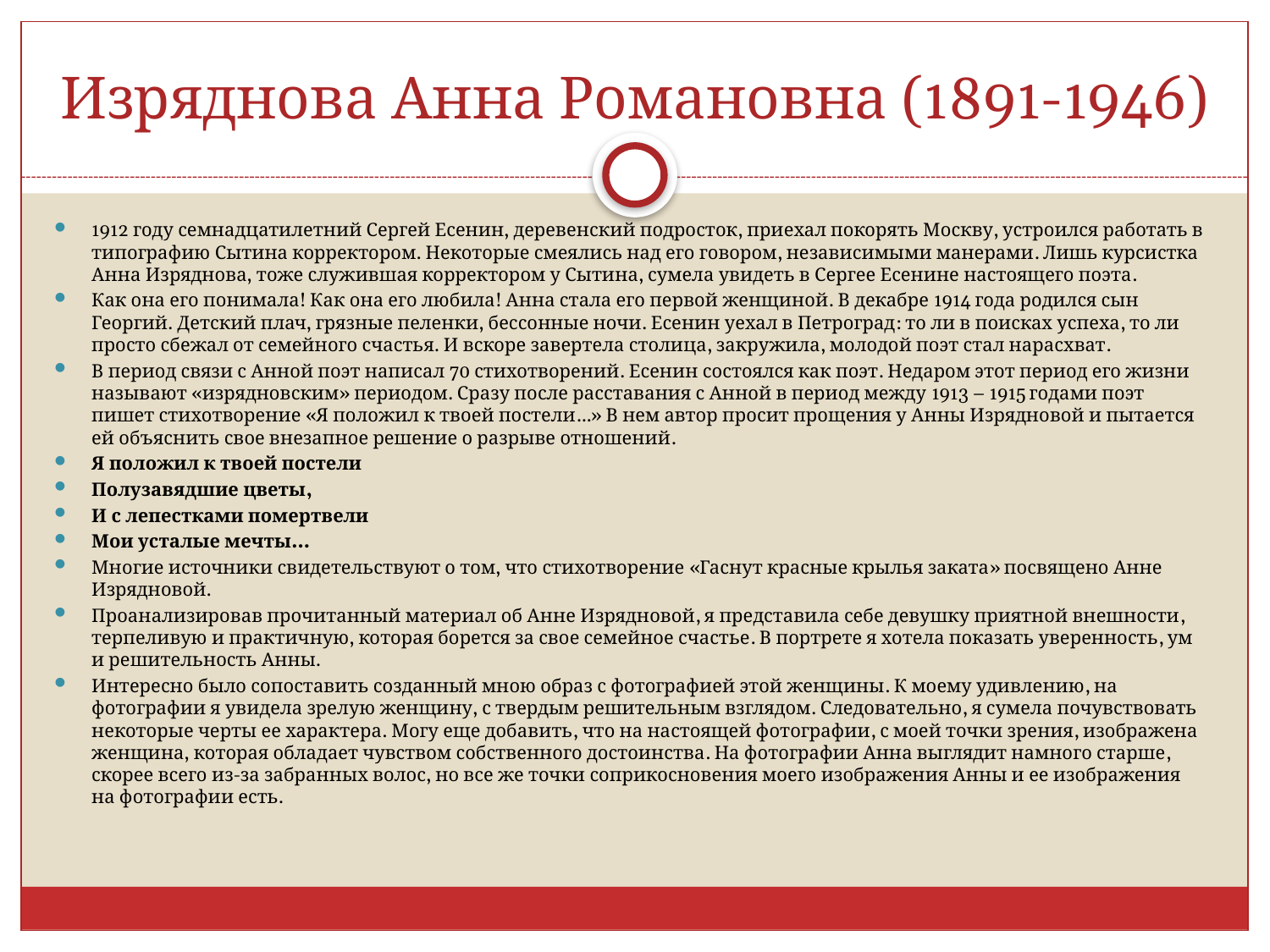

# Изряднова Анна Романовна (1891-1946)
1912 году семнадцатилетний Сергей Есенин, деревенский подросток, приехал покорять Москву, устроился работать в типографию Сытина корректором. Некоторые смеялись над его говором, независимыми манерами. Лишь курсистка Анна Изряднова, тоже служившая корректором у Сытина, сумела увидеть в Сергее Есенине настоящего поэта.
Как она его понимала! Как она его любила! Анна стала его первой женщиной. В декабре 1914 года родился сын Георгий. Детский плач, грязные пеленки, бессонные ночи. Есенин уехал в Петроград: то ли в поисках успеха, то ли просто сбежал от семейного счастья. И вскоре завертела столица, закружила, молодой поэт стал нарасхват.
В период связи с Анной поэт написал 70 стихотворений. Есенин состоялся как поэт. Недаром этот период его жизни называют «изрядновским» периодом. Сразу после расставания с Анной в период между 1913 – 1915 годами поэт пишет стихотворение «Я положил к твоей постели…» В нем автор просит прощения у Анны Изрядновой и пытается ей объяснить свое внезапное решение о разрыве отношений.
Я положил к твоей постели
Полузавядшие цветы,
И с лепестками помертвели
Мои усталые мечты...
Многие источники свидетельствуют о том, что стихотворение «Гаснут красные крылья заката» посвящено Анне Изрядновой.
Проанализировав прочитанный материал об Анне Изрядновой, я представила себе девушку приятной внешности, терпеливую и практичную, которая борется за свое семейное счастье. В портрете я хотела показать уверенность, ум и решительность Анны.
Интересно было сопоставить созданный мною образ с фотографией этой женщины. К моему удивлению, на фотографии я увидела зрелую женщину, с твердым решительным взглядом. Следовательно, я сумела почувствовать некоторые черты ее характера. Могу еще добавить, что на настоящей фотографии, с моей точки зрения, изображена женщина, которая обладает чувством собственного достоинства. На фотографии Анна выглядит намного старше, скорее всего из-за забранных волос, но все же точки соприкосновения моего изображения Анны и ее изображения на фотографии есть.